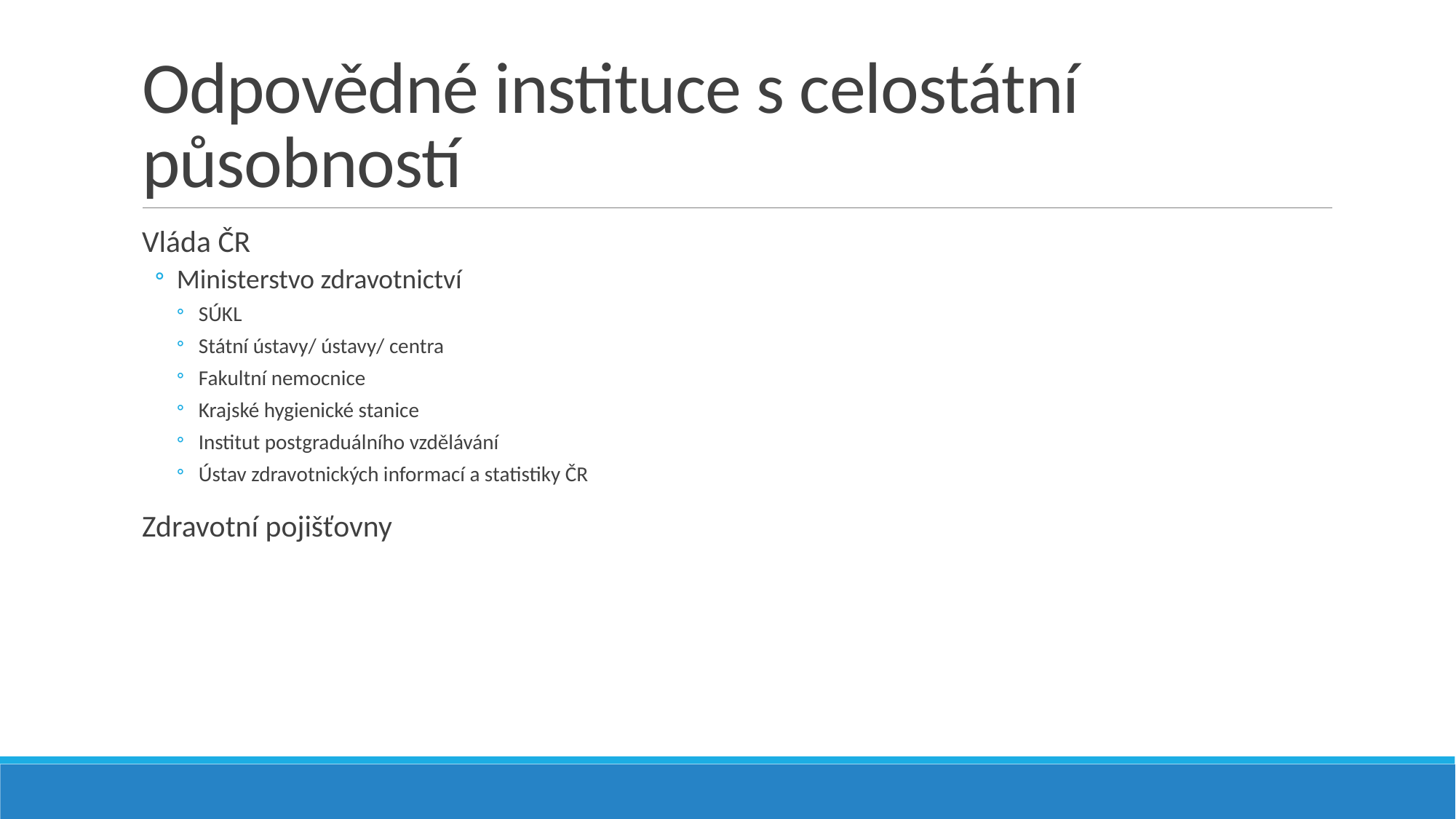

# Odpovědné instituce s celostátní působností
Vláda ČR
Ministerstvo zdravotnictví
SÚKL
Státní ústavy/ ústavy/ centra
Fakultní nemocnice
Krajské hygienické stanice
Institut postgraduálního vzdělávání
Ústav zdravotnických informací a statistiky ČR
Zdravotní pojišťovny